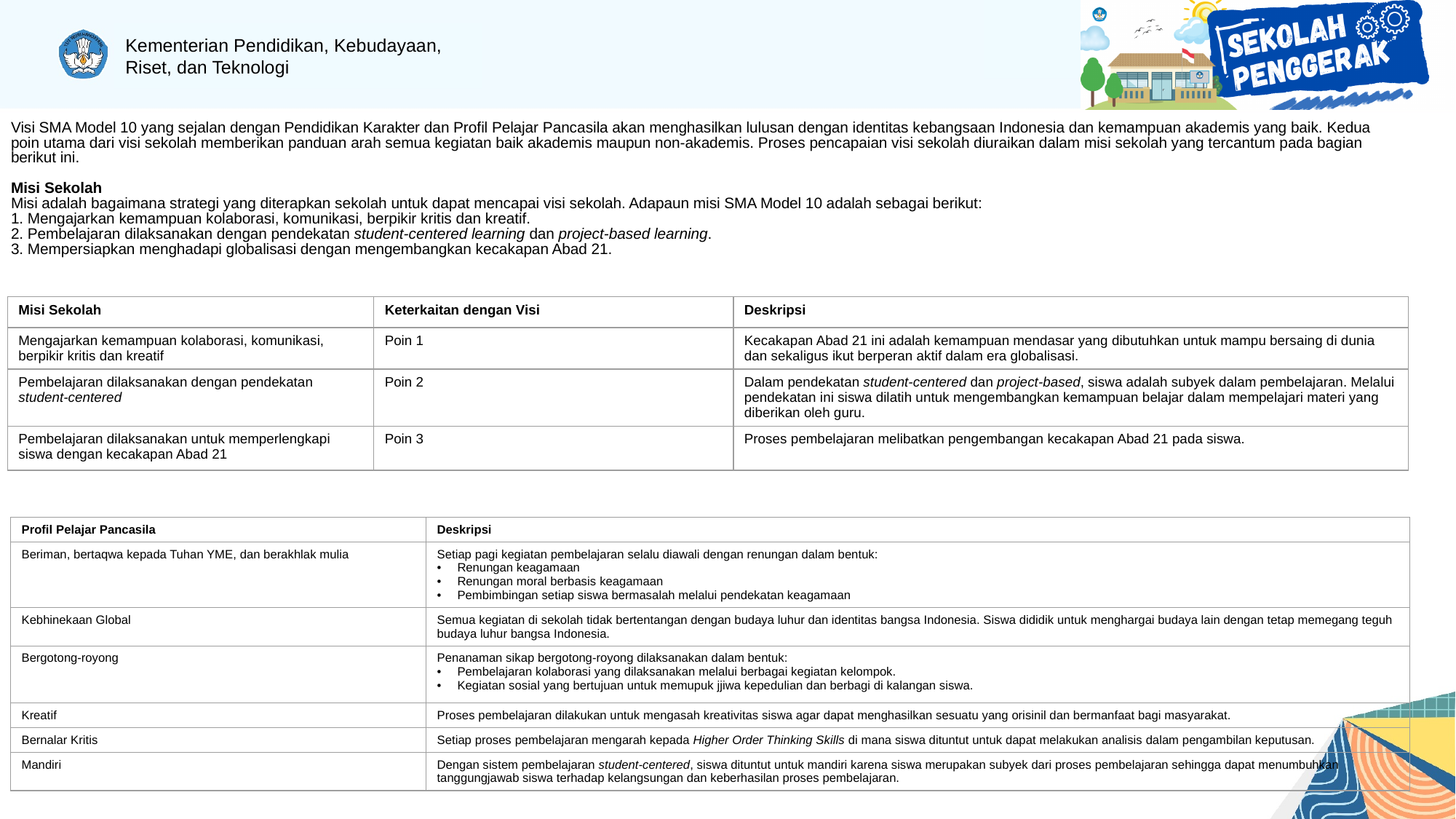

# Visi SMA Model 10 yang sejalan dengan Pendidikan Karakter dan Profil Pelajar Pancasila akan menghasilkan lulusan dengan identitas kebangsaan Indonesia dan kemampuan akademis yang baik. Kedua poin utama dari visi sekolah memberikan panduan arah semua kegiatan baik akademis maupun non-akademis. Proses pencapaian visi sekolah diuraikan dalam misi sekolah yang tercantum pada bagian berikut ini. Misi Sekolah Misi adalah bagaimana strategi yang diterapkan sekolah untuk dapat mencapai visi sekolah. Adapaun misi SMA Model 10 adalah sebagai berikut: 1. Mengajarkan kemampuan kolaborasi, komunikasi, berpikir kritis dan kreatif. 2. Pembelajaran dilaksanakan dengan pendekatan student-centered learning dan project-based learning. 3. Mempersiapkan menghadapi globalisasi dengan mengembangkan kecakapan Abad 21.
| Misi Sekolah | Keterkaitan dengan Visi | Deskripsi |
| --- | --- | --- |
| Mengajarkan kemampuan kolaborasi, komunikasi, berpikir kritis dan kreatif | Poin 1 | Kecakapan Abad 21 ini adalah kemampuan mendasar yang dibutuhkan untuk mampu bersaing di dunia dan sekaligus ikut berperan aktif dalam era globalisasi. |
| Pembelajaran dilaksanakan dengan pendekatan student-centered | Poin 2 | Dalam pendekatan student-centered dan project-based, siswa adalah subyek dalam pembelajaran. Melalui pendekatan ini siswa dilatih untuk mengembangkan kemampuan belajar dalam mempelajari materi yang diberikan oleh guru. |
| Pembelajaran dilaksanakan untuk memperlengkapi siswa dengan kecakapan Abad 21 | Poin 3 | Proses pembelajaran melibatkan pengembangan kecakapan Abad 21 pada siswa. |
| Profil Pelajar Pancasila | Deskripsi |
| --- | --- |
| Beriman, bertaqwa kepada Tuhan YME, dan berakhlak mulia | Setiap pagi kegiatan pembelajaran selalu diawali dengan renungan dalam bentuk: Renungan keagamaan Renungan moral berbasis keagamaan Pembimbingan setiap siswa bermasalah melalui pendekatan keagamaan |
| Kebhinekaan Global | Semua kegiatan di sekolah tidak bertentangan dengan budaya luhur dan identitas bangsa Indonesia. Siswa dididik untuk menghargai budaya lain dengan tetap memegang teguh budaya luhur bangsa Indonesia. |
| Bergotong-royong | Penanaman sikap bergotong-royong dilaksanakan dalam bentuk: Pembelajaran kolaborasi yang dilaksanakan melalui berbagai kegiatan kelompok. Kegiatan sosial yang bertujuan untuk memupuk jjiwa kepedulian dan berbagi di kalangan siswa. |
| Kreatif | Proses pembelajaran dilakukan untuk mengasah kreativitas siswa agar dapat menghasilkan sesuatu yang orisinil dan bermanfaat bagi masyarakat. |
| Bernalar Kritis | Setiap proses pembelajaran mengarah kepada Higher Order Thinking Skills di mana siswa dituntut untuk dapat melakukan analisis dalam pengambilan keputusan. |
| Mandiri | Dengan sistem pembelajaran student-centered, siswa dituntut untuk mandiri karena siswa merupakan subyek dari proses pembelajaran sehingga dapat menumbuhkan tanggungjawab siswa terhadap kelangsungan dan keberhasilan proses pembelajaran. |